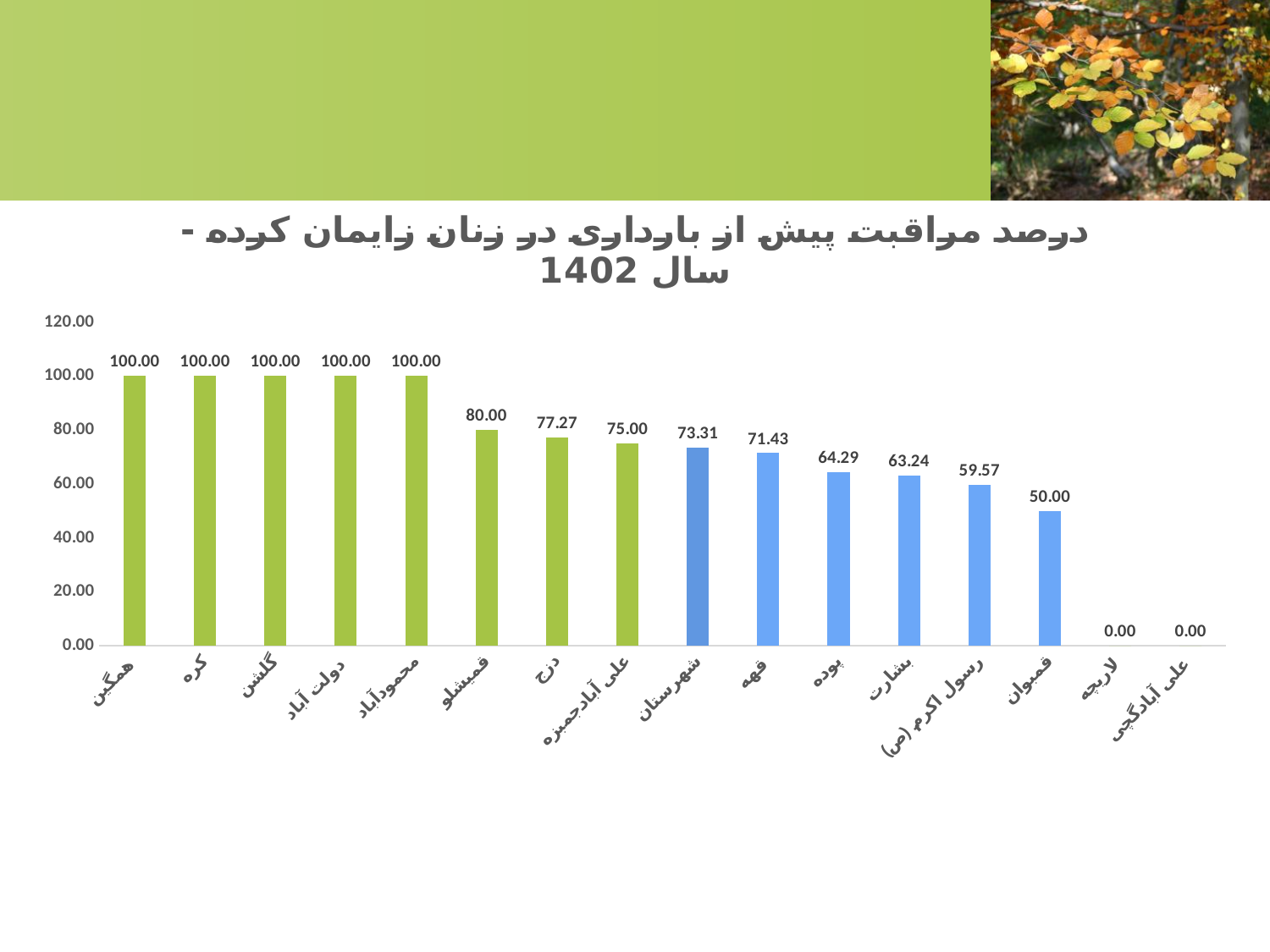

### Chart: درصد مراقبت پیش از بارداری در زنان زایمان کرده - سال 1402

| Category | درصد مراقبت پیش از بارداری |
|---|---|
| همگین  | 100.0 |
| کره | 100.0 |
| گلشن | 100.0 |
| دولت آباد  | 100.0 |
| محمودآباد | 100.0 |
| قمیشلو | 80.0 |
| دزج | 77.27272727272727 |
| علی آبادجمبزه | 75.0 |
| شهرستان | 73.31378299120234 |
| قهه  | 71.42857142857143 |
| پوده | 64.28571428571429 |
| بشارت | 63.23529411764706 |
| رسول اکرم (ص) | 59.57446808510638 |
| قمبوان | 50.0 |
| لاریچه  | 0.0 |
| علی آبادگچی  | 0.0 |